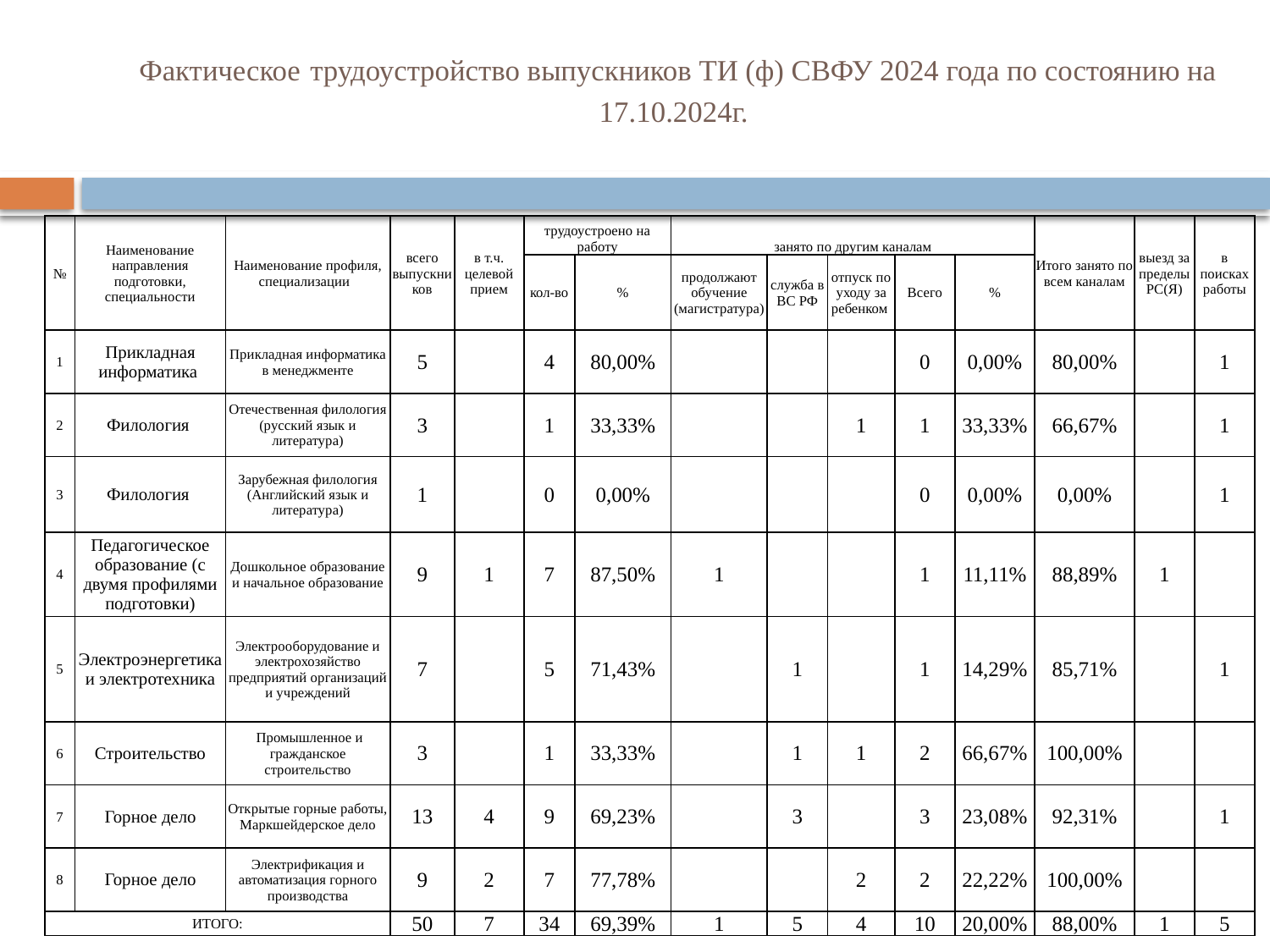

# Фактическое трудоустройство выпускников ТИ (ф) СВФУ 2024 года по состоянию на 17.10.2024г.
| № | Наименование направления подготовки, специальности | Наименование профиля, специализации | всего выпускников | в т.ч. целевой прием | трудоустроено на работу |  | занято по другим каналам |  |  |  |  | Итого занято по всем каналам | выезд за пределы РС(Я) | в поисках работы |
| --- | --- | --- | --- | --- | --- | --- | --- | --- | --- | --- | --- | --- | --- | --- |
|  |  |  |  |  | кол-во | % | продолжают обучение (магистратура) | служба в ВС РФ | отпуск по уходу за ребенком | Всего | % |  |  |  |
| 1 | Прикладная информатика | Прикладная информатика в менеджменте | 5 |  | 4 | 80,00% |  |  |  | 0 | 0,00% | 80,00% |  | 1 |
| 2 | Филология | Отечественная филология (русский язык и литература) | 3 |  | 1 | 33,33% |  |  | 1 | 1 | 33,33% | 66,67% |  | 1 |
| 3 | Филология | Зарубежная филология (Английский язык и литература) | 1 |  | 0 | 0,00% |  |  |  | 0 | 0,00% | 0,00% |  | 1 |
| 4 | Педагогическое образование (с двумя профилями подготовки) | Дошкольное образование и начальное образование | 9 | 1 | 7 | 87,50% | 1 |  |  | 1 | 11,11% | 88,89% | 1 |  |
| 5 | Электроэнергетика и электротехника | Электрооборудование и электрохозяйство предприятий организаций и учреждений | 7 |  | 5 | 71,43% |  | 1 |  | 1 | 14,29% | 85,71% |  | 1 |
| 6 | Строительство | Промышленное и гражданское строительство | 3 |  | 1 | 33,33% |  | 1 | 1 | 2 | 66,67% | 100,00% |  |  |
| 7 | Горное дело | Открытые горные работы, Маркшейдерское дело | 13 | 4 | 9 | 69,23% |  | 3 |  | 3 | 23,08% | 92,31% |  | 1 |
| 8 | Горное дело | Электрификация и автоматизация горного производства | 9 | 2 | 7 | 77,78% |  |  | 2 | 2 | 22,22% | 100,00% |  |  |
| ИТОГО: |  |  | 50 | 7 | 34 | 69,39% | 1 | 5 | 4 | 10 | 20,00% | 88,00% | 1 | 5 |